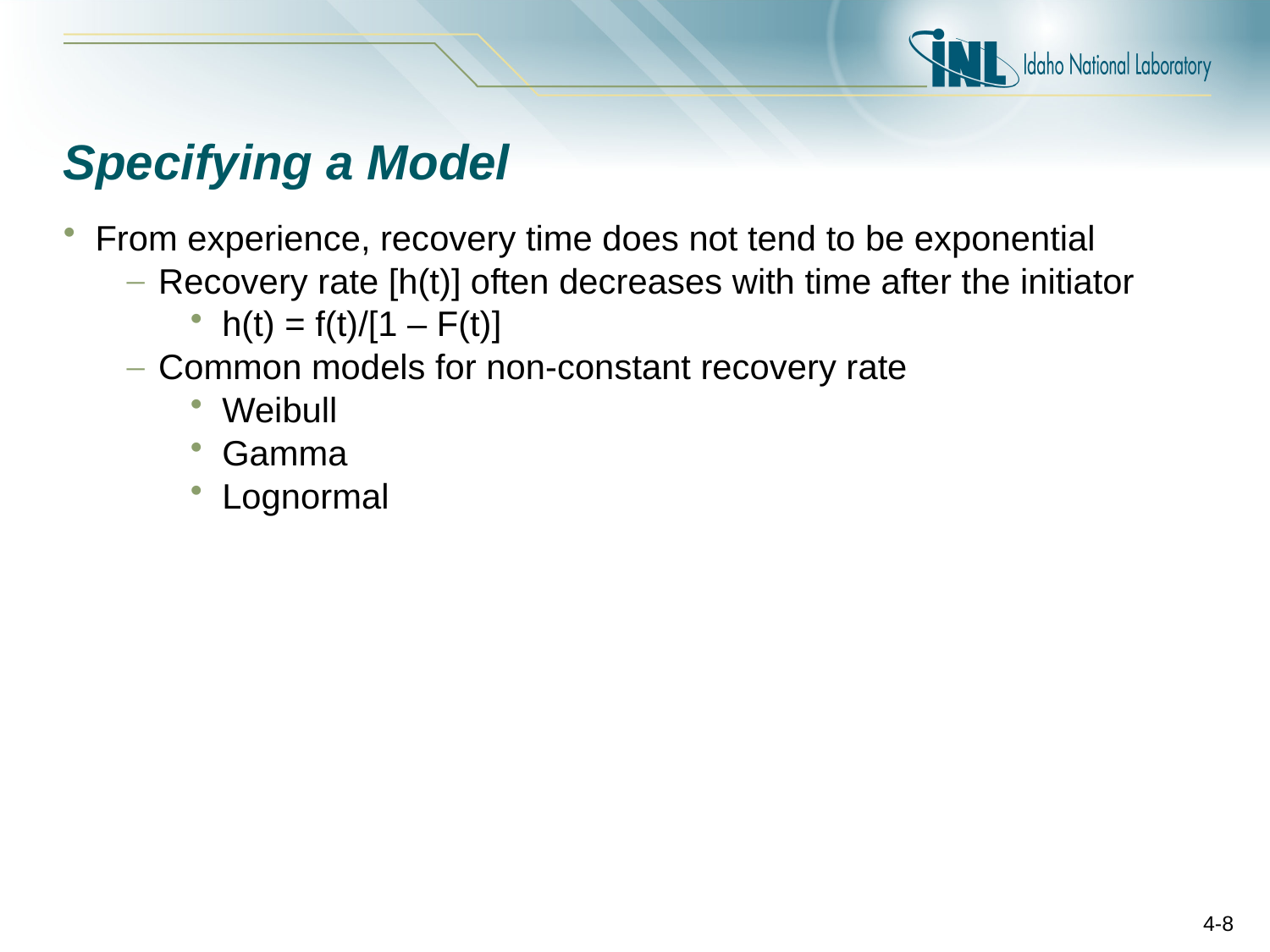

# Specifying a Model
From experience, recovery time does not tend to be exponential
Recovery rate [h(t)] often decreases with time after the initiator
h(t) = f(t)/[1 – F(t)]
Common models for non-constant recovery rate
Weibull
Gamma
Lognormal
4-8